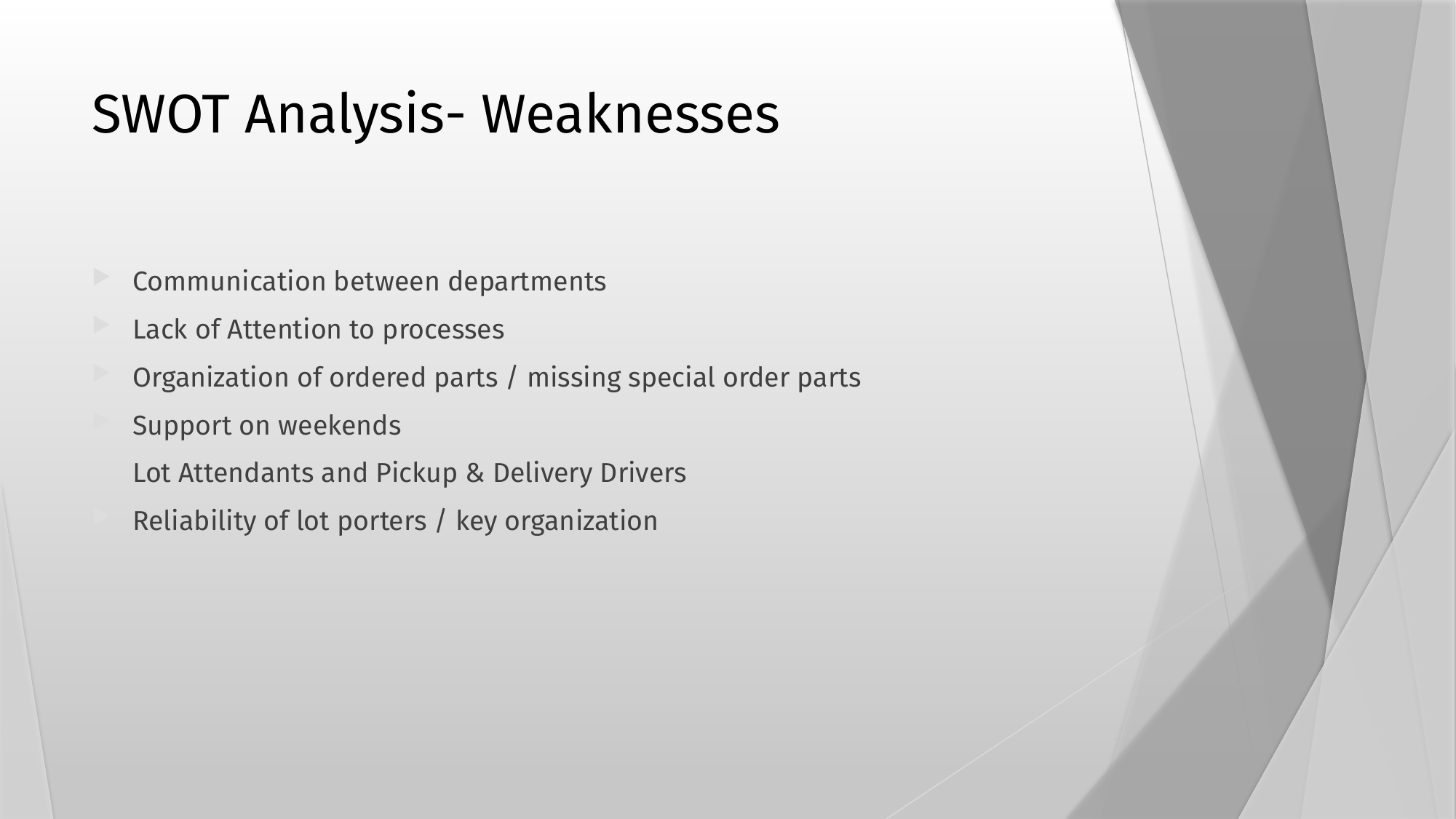

# SWOT Analysis- Weaknesses
Communication between departments
Lack of Attention to processes
Organization of ordered parts / missing special order parts
Support on weekends
Lot Attendants and Pickup & Delivery Drivers
Reliability of lot porters / key organization